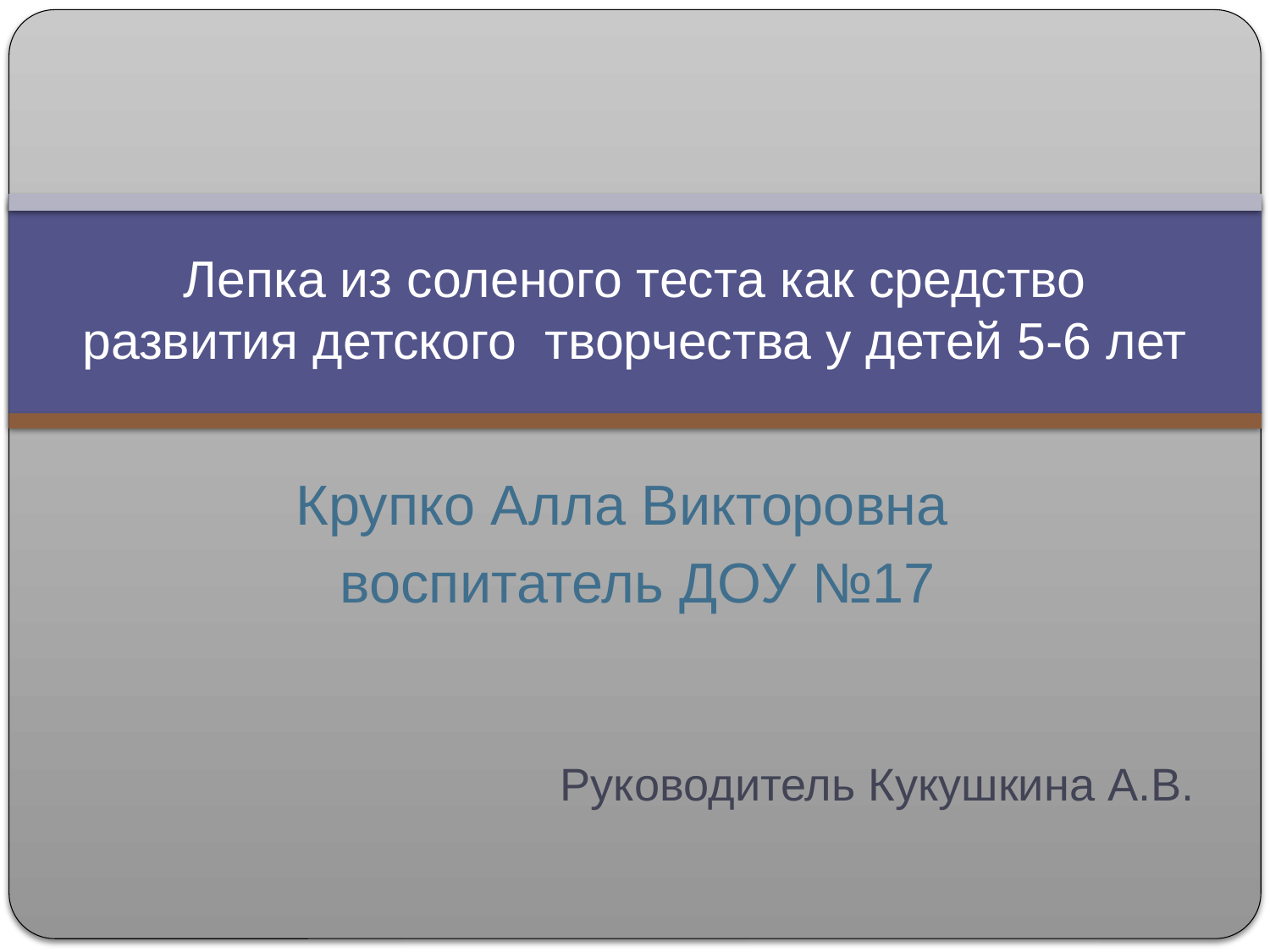

# Лепка из соленого теста как средство развития детского  творчества у детей 5-6 лет
Крупко Алла Викторовна
 воспитатель ДОУ №17

Руководитель Кукушкина А.В.